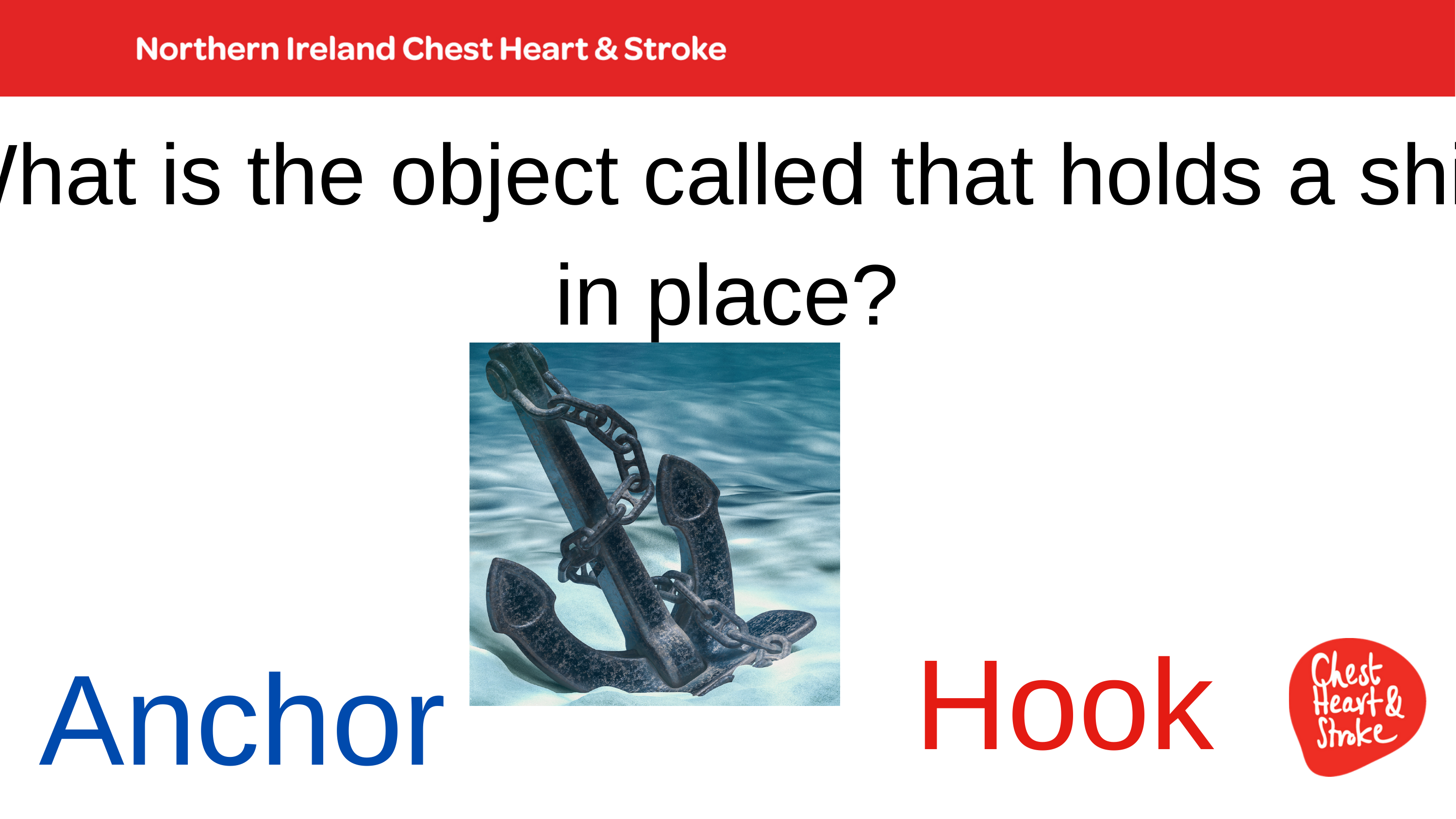

What is the object called that holds a ship in place?

Hook
Anchor